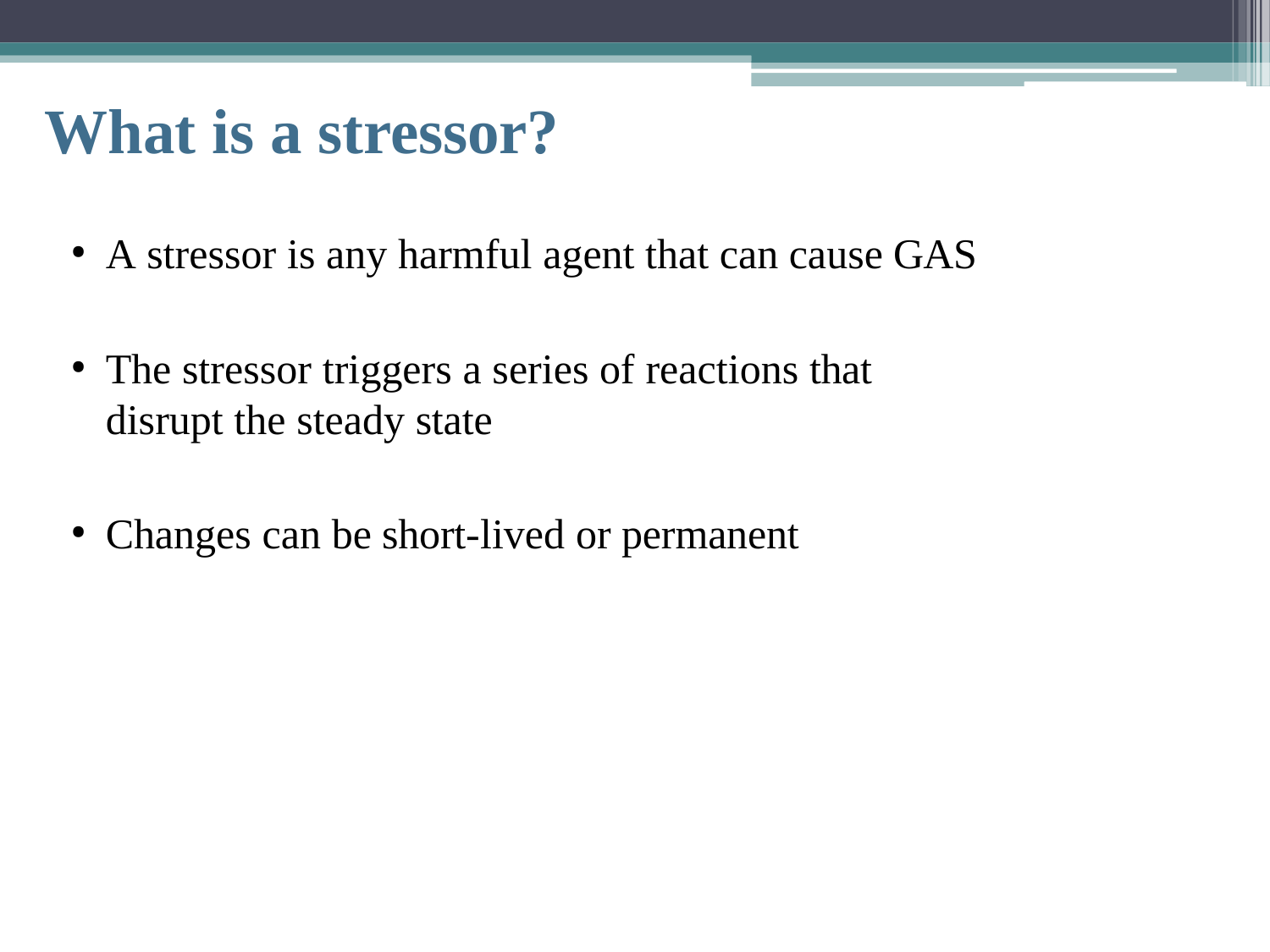

# What is a stressor?
A stressor is any harmful agent that can cause GAS

The stressor triggers a series of reactions that 	disrupt the steady state

Changes can be short-lived or permanent